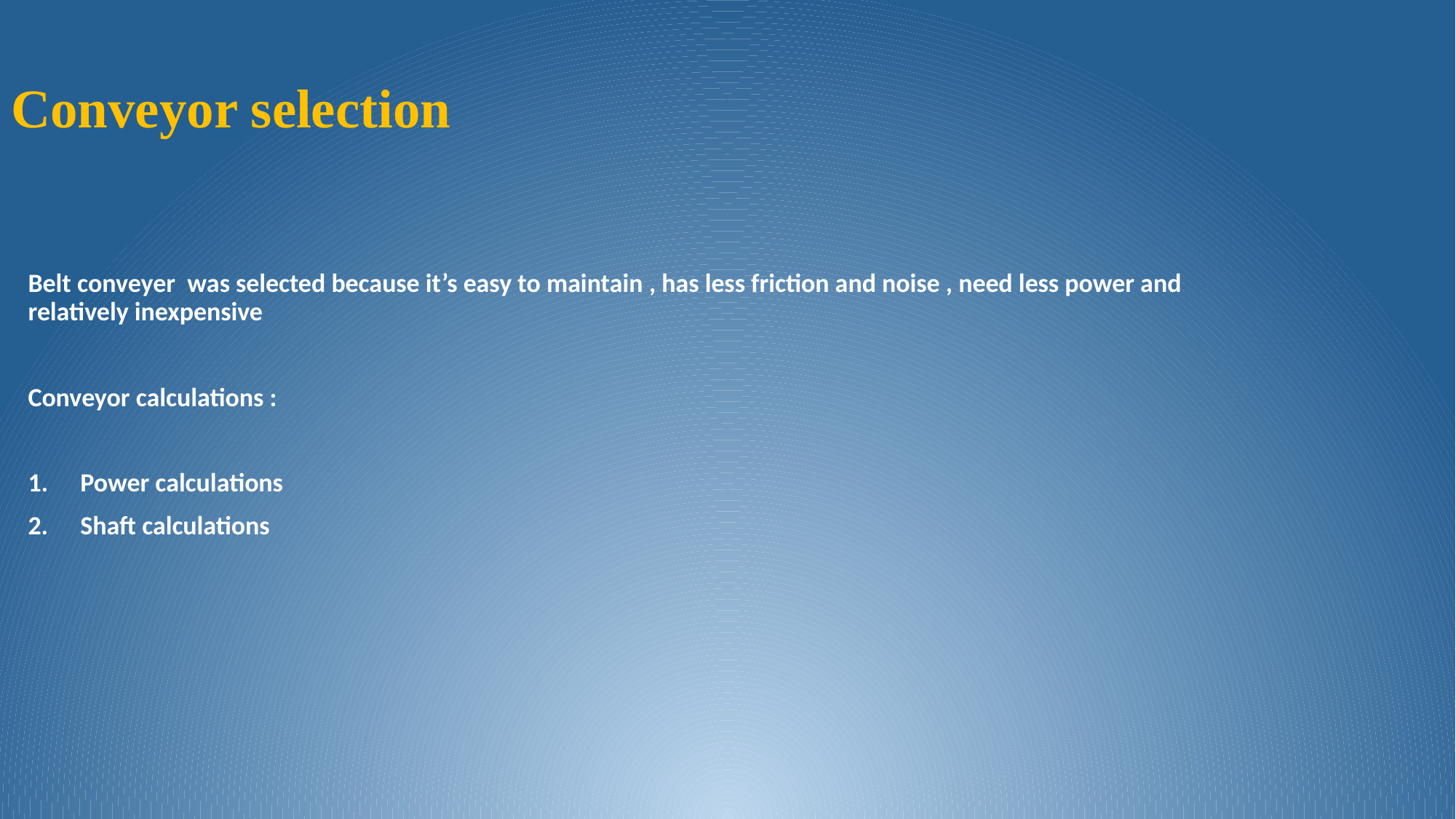

# Conveyor selection

Belt conveyer  was selected because it’s easy to maintain , has less friction and noise , need less power and relatively inexpensive

Conveyor calculations :

Power calculations
Shaft calculations